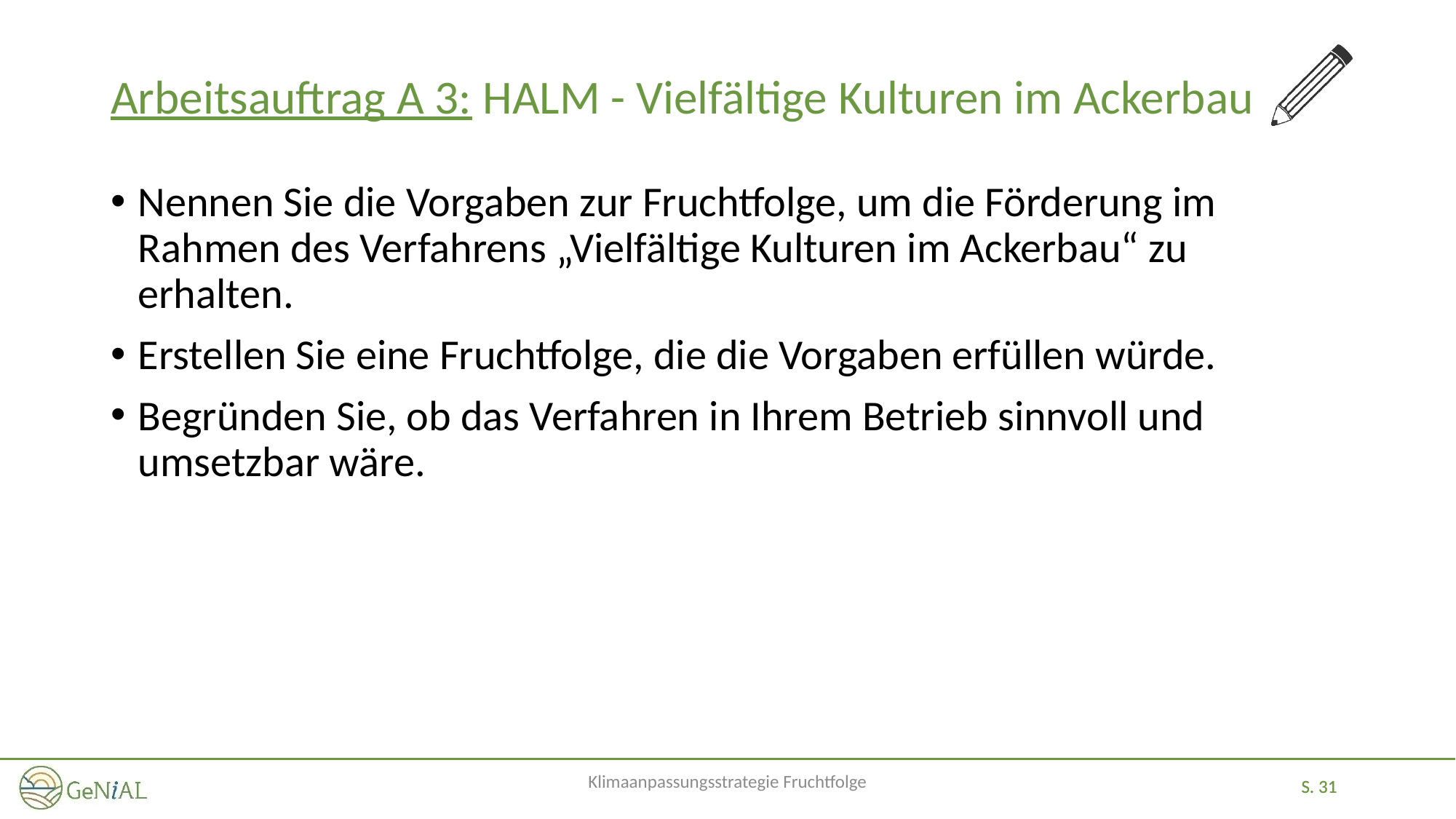

# Arbeitsauftrag A 3: HALM - Vielfältige Kulturen im Ackerbau
Nennen Sie die Vorgaben zur Fruchtfolge, um die Förderung im Rahmen des Verfahrens „Vielfältige Kulturen im Ackerbau“ zu erhalten.
Erstellen Sie eine Fruchtfolge, die die Vorgaben erfüllen würde.
Begründen Sie, ob das Verfahren in Ihrem Betrieb sinnvoll und umsetzbar wäre.
Klimaanpassungsstrategie Fruchtfolge